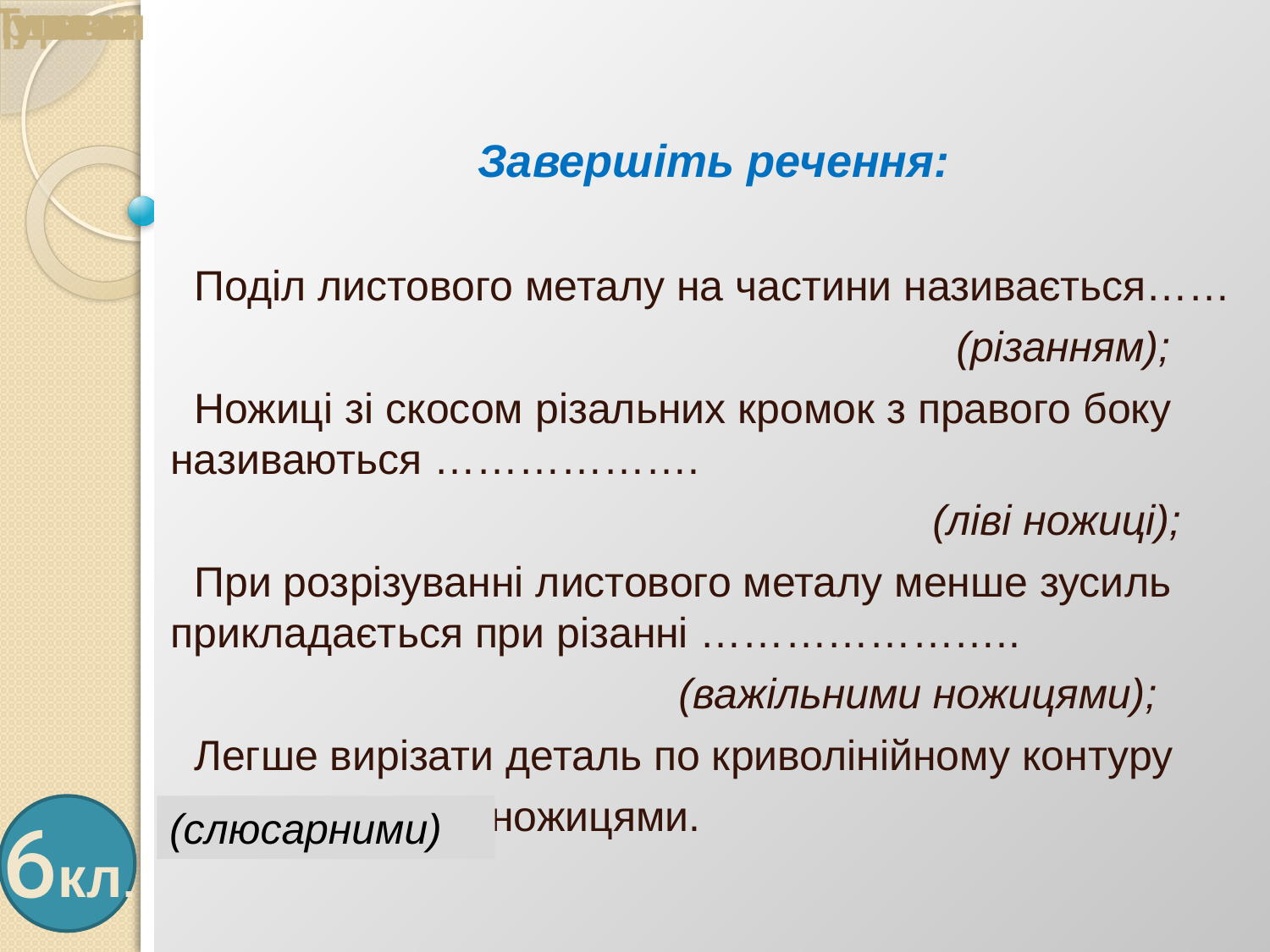

Завершіть речення:

  Поділ листового металу на частини називається……
						  (різанням);
  Ножиці зі скосом різальних кромок з правого боку називаються ……………….
						(ліві ножиці);
  При розрізуванні листового металу менше зусиль прикладається при різанні …………………..
				(важільними ножицями);
  Легше вирізати деталь по криволінійному контуру
 ………………… ножицями.

Трудове навчання
6кл.

(слюсарними)